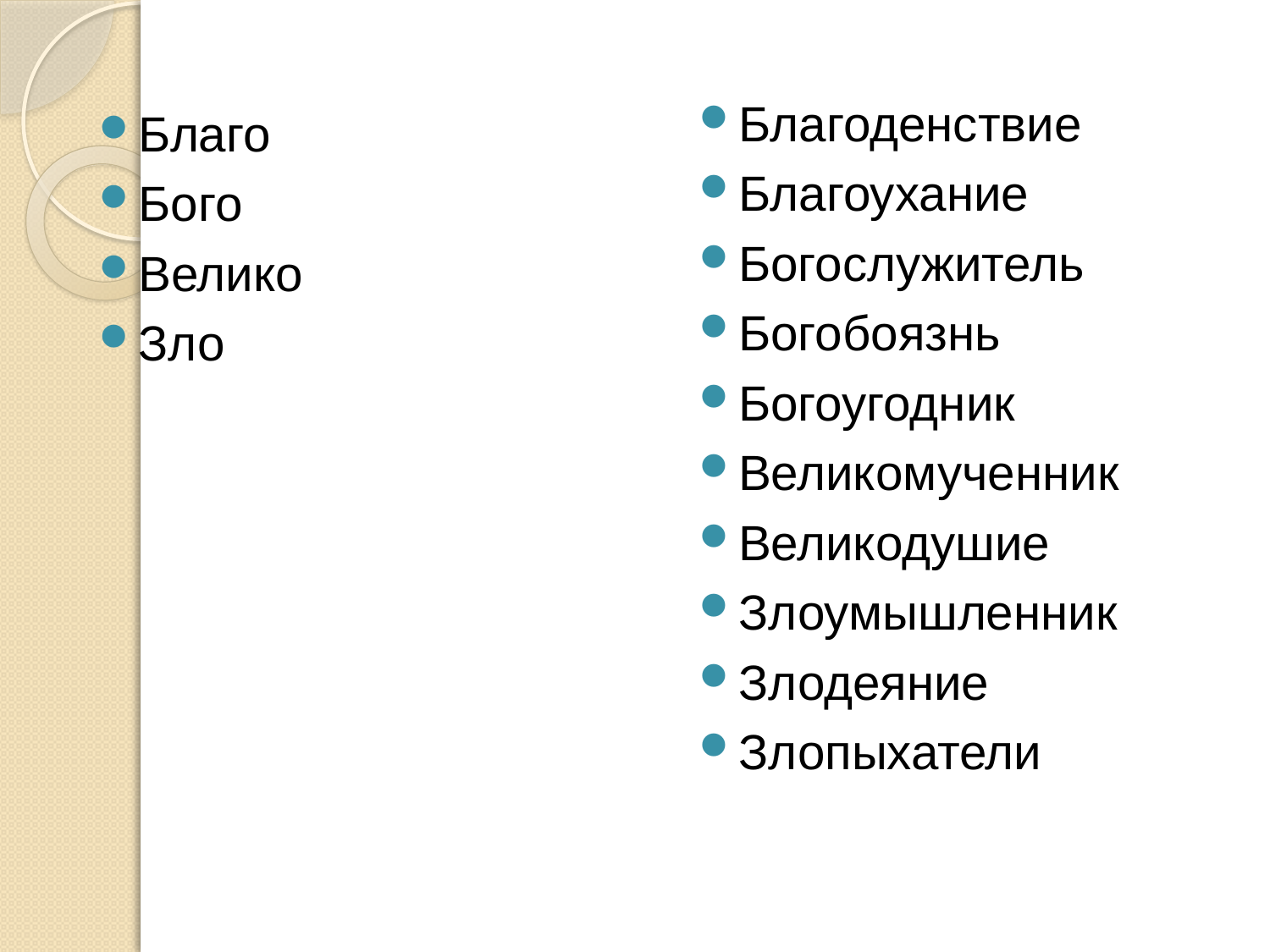

#
Благоденствие
Благоухание
Богослужитель
Богобоязнь
Богоугодник
Великомученник
Великодушие
Злоумышленник
Злодеяние
Злопыхатели
Благо
Бого
Велико
Зло